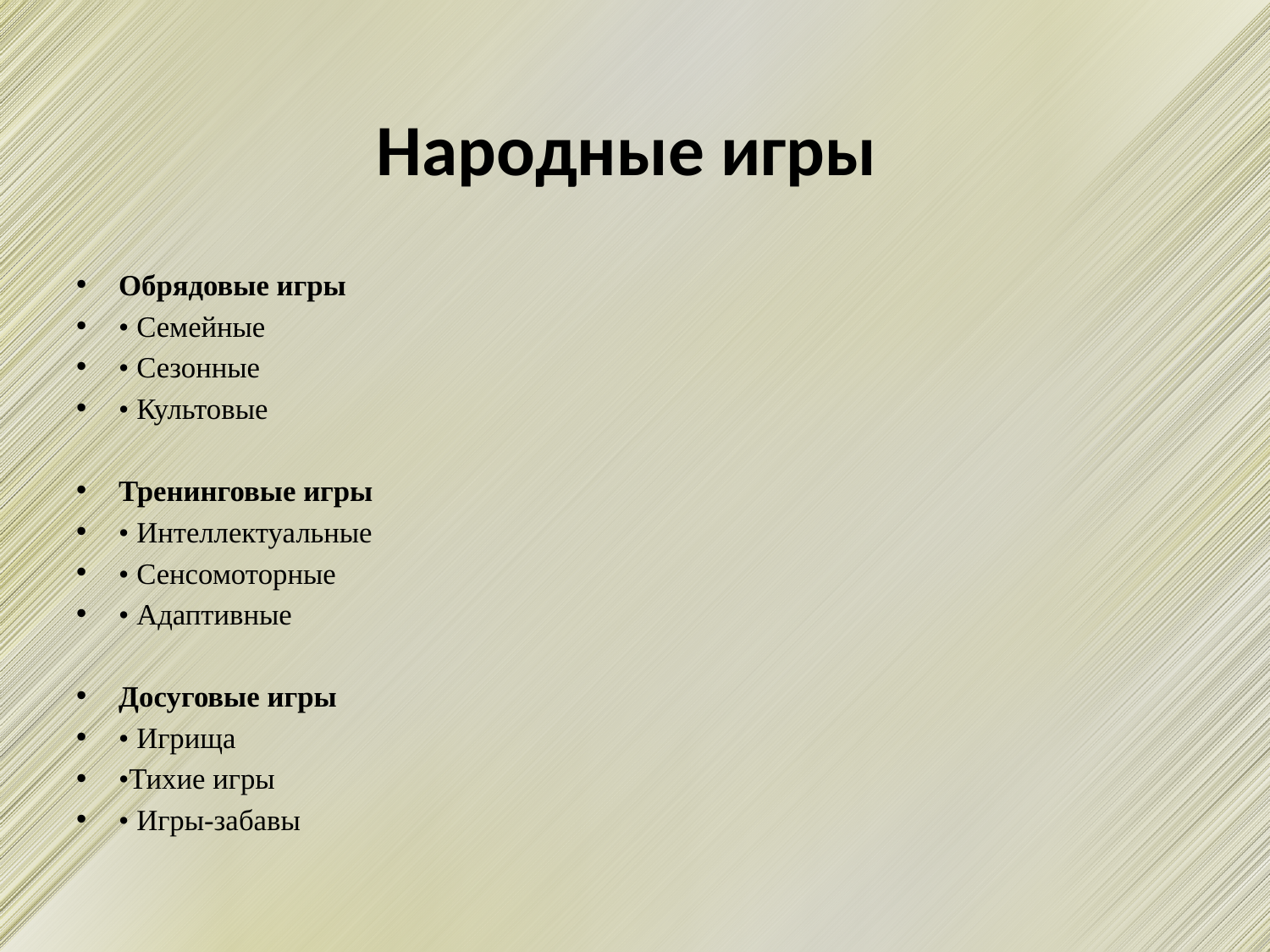

# Народные игры

Обрядовые игры
• Семейные
• Сезонные
• Культовые

Тренинговые игры
• Интеллектуальные
• Сенсомоторные
• Адаптивные

Досуговые игры
• Игрища
•Тихие игры
• Игры-забавы